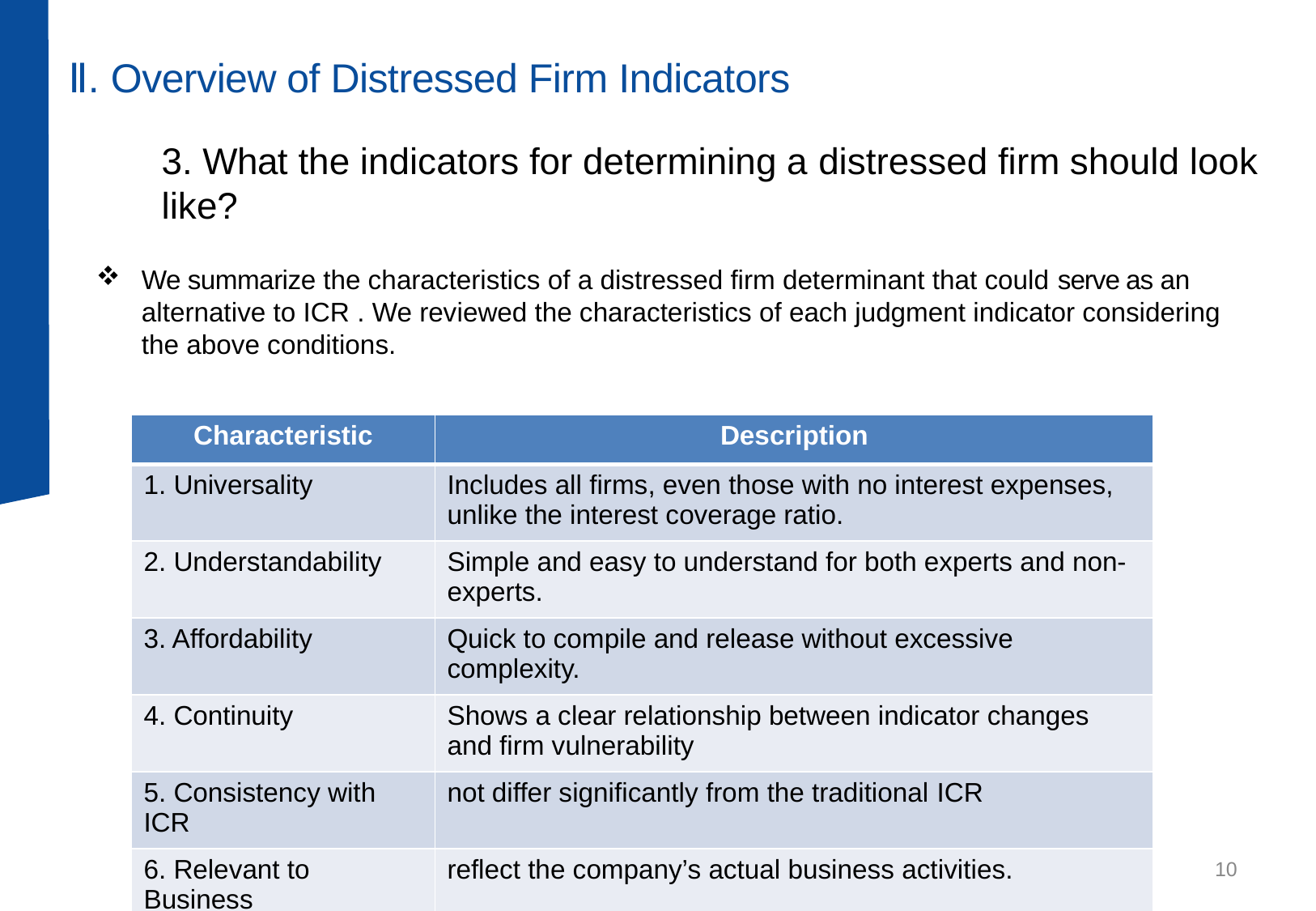

# Ⅱ. Overview of Distressed Firm Indicators
3. What the indicators for determining a distressed firm should look like?
We summarize the characteristics of a distressed firm determinant that could serve as an alternative to ICR . We reviewed the characteristics of each judgment indicator considering the above conditions.

| Characteristic | Description |
| --- | --- |
| 1. Universality | Includes all firms, even those with no interest expenses, unlike the interest coverage ratio. |
| 2. Understandability | Simple and easy to understand for both experts and non-experts. |
| 3. Affordability | Quick to compile and release without excessive complexity. |
| 4. Continuity | Shows a clear relationship between indicator changes and firm vulnerability |
| 5. Consistency with ICR | not differ significantly from the traditional ICR |
| 6. Relevant to Business | reflect the company’s actual business activities. |
10